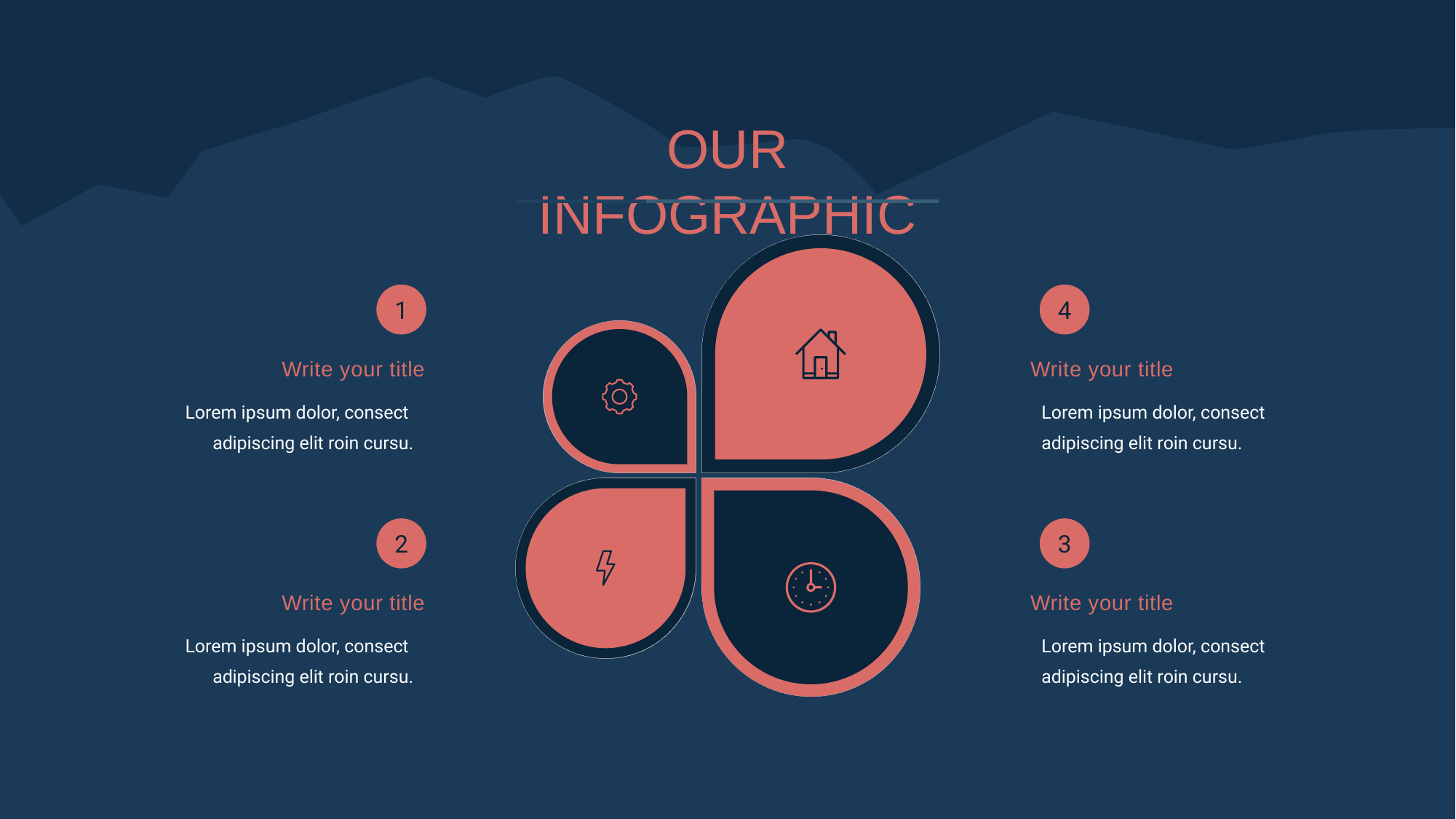

OUR INFOGRAPHIC

1
4

Write your title
Write your title
Lorem ipsum dolor, consect
adipiscing elit roin cursu.
Lorem ipsum dolor, consect
adipiscing elit roin cursu.

2
3
Write your title
Write your title
Lorem ipsum dolor, consect
adipiscing elit roin cursu.
Lorem ipsum dolor, consect
adipiscing elit roin cursu.